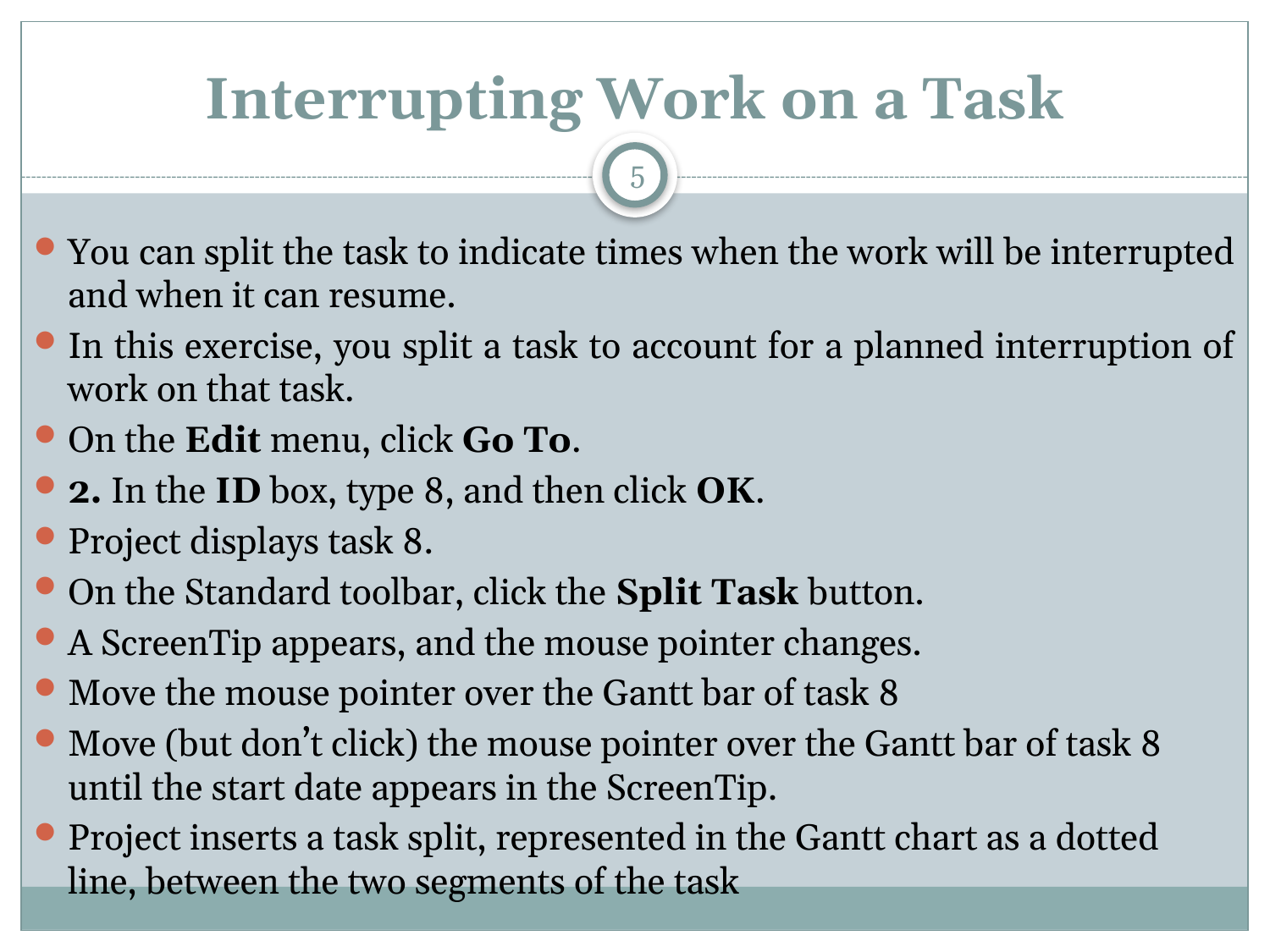

# Interrupting Work on a Task
5
You can split the task to indicate times when the work will be interrupted and when it can resume.
In this exercise, you split a task to account for a planned interruption of work on that task.
On the Edit menu, click Go To.
2. In the ID box, type 8, and then click OK.
Project displays task 8.
On the Standard toolbar, click the Split Task button.
A ScreenTip appears, and the mouse pointer changes.
Move the mouse pointer over the Gantt bar of task 8
Move (but don’t click) the mouse pointer over the Gantt bar of task 8 until the start date appears in the ScreenTip.
Project inserts a task split, represented in the Gantt chart as a dotted line, between the two segments of the task